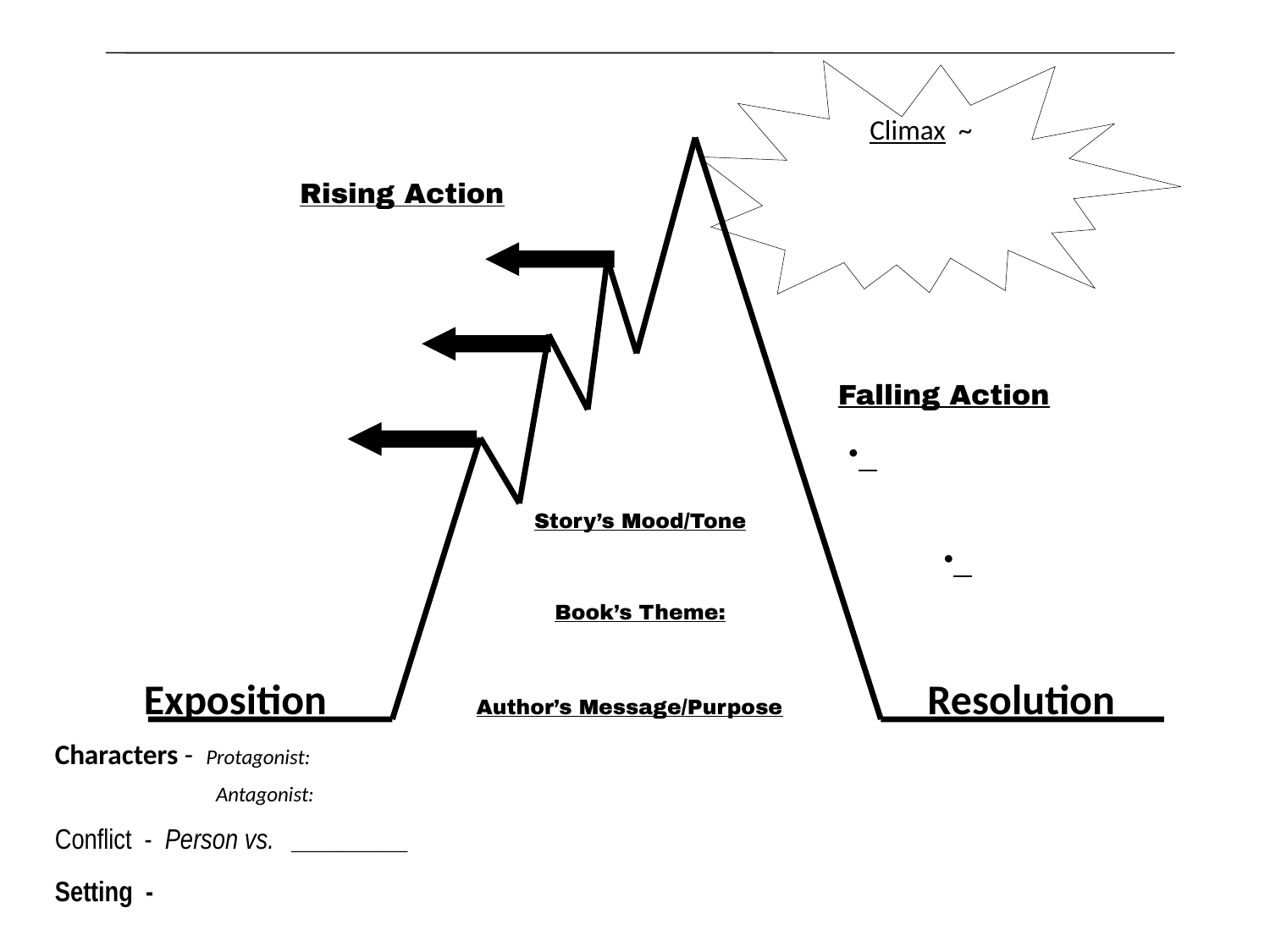

Climax  ~

Rising Action

Falling Action

Story’s Mood/Tone

Book’s Theme:
      Exposition
Resolution
Author’s Message/Purpose
Characters -  Protagonist:
	       Antagonist:

Conflict  -  Person vs.   _________
Setting  -